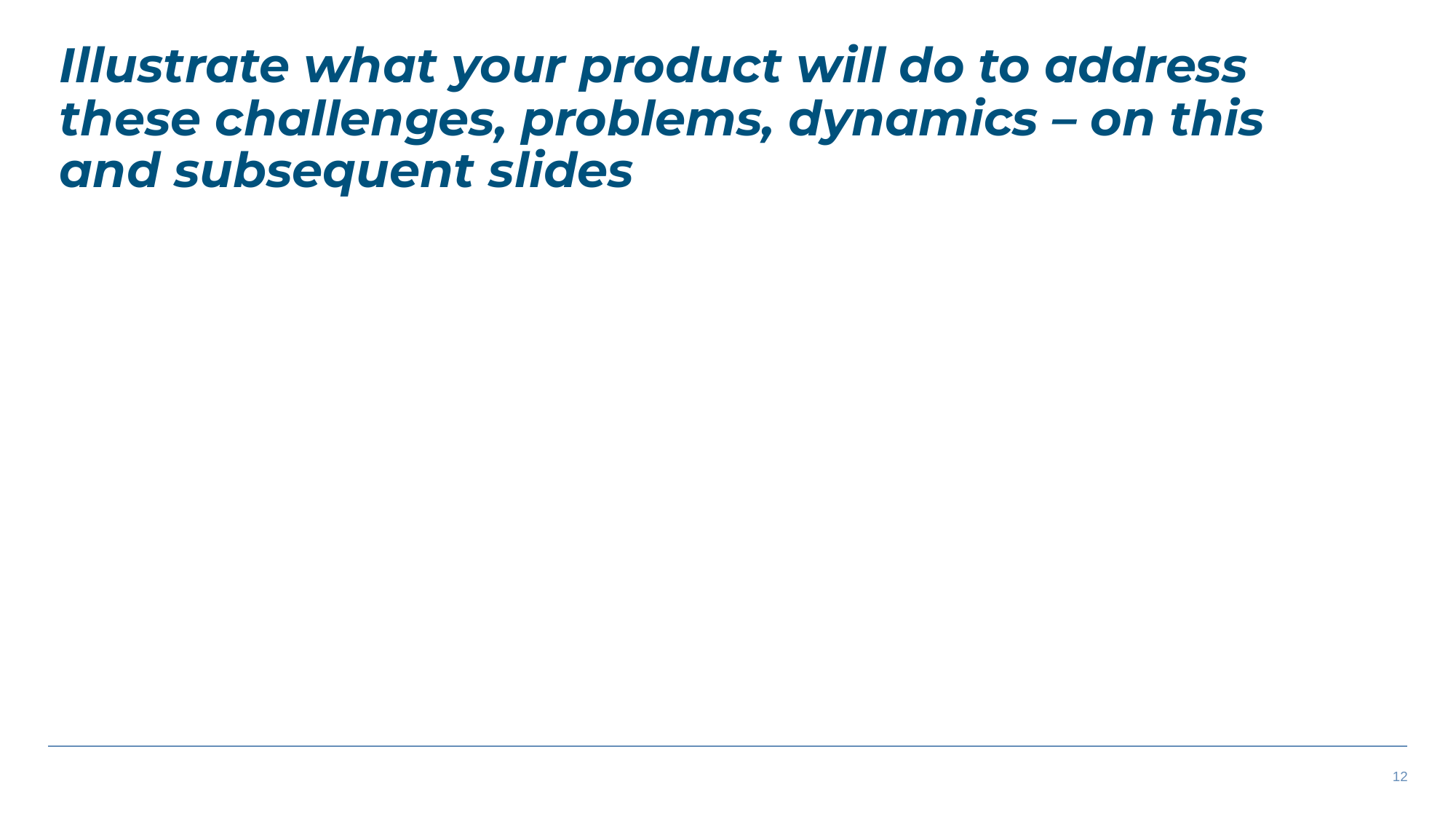

# Illustrate what your product will do to address these challenges, problems, dynamics – on this and subsequent slides